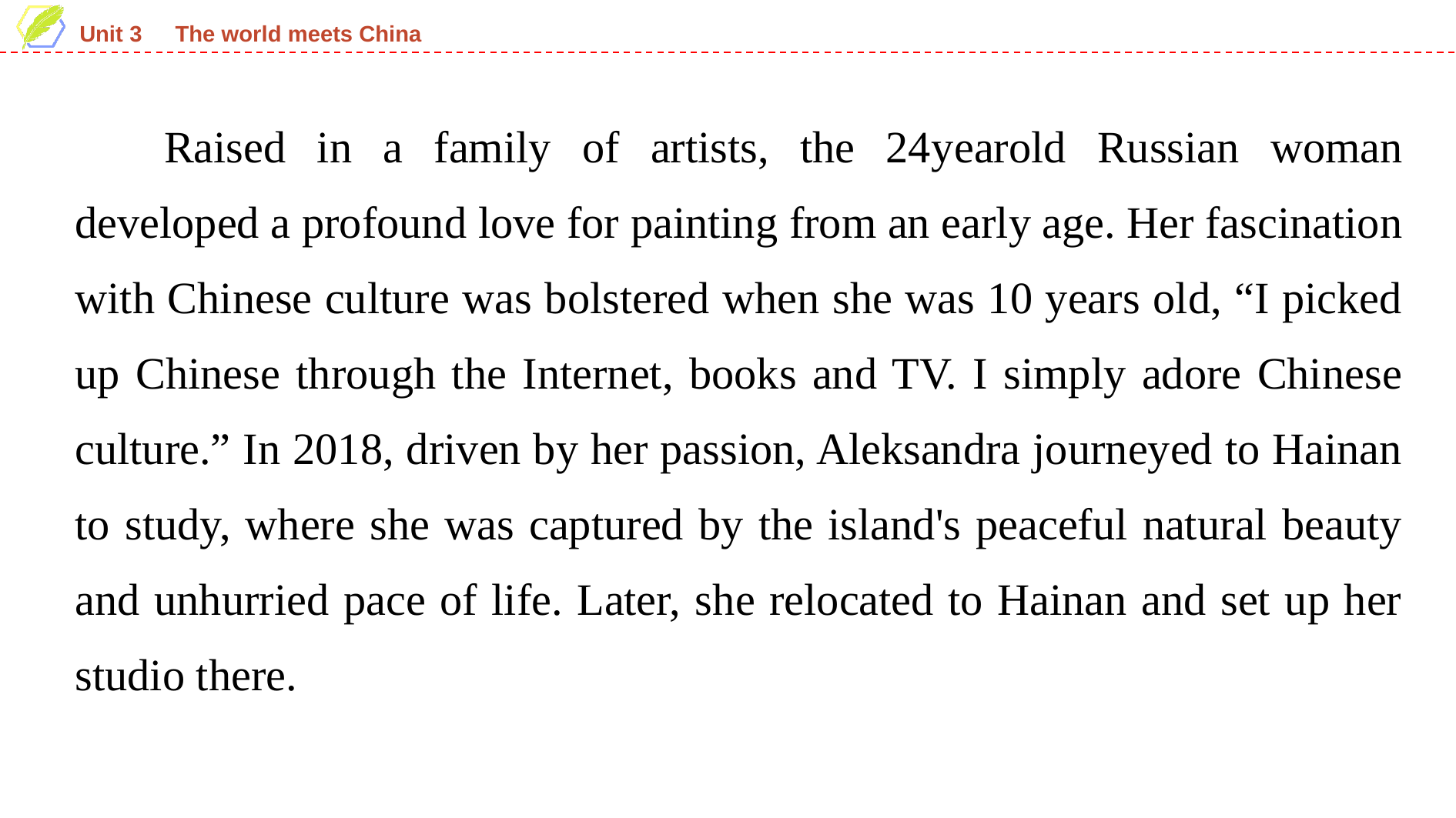

Raised in a family of artists, the 24­year­old Russian woman developed a profound love for painting from an early age. Her fascination with Chinese culture was bolstered when she was 10 years old, “I picked up Chinese through the Internet, books and TV. I simply adore Chinese culture.” In 2018, driven by her passion, Aleksandra journeyed to Hainan to study, where she was captured by the island's peaceful natural beauty and unhurried pace of life. Later, she relocated to Hainan and set up her studio there.